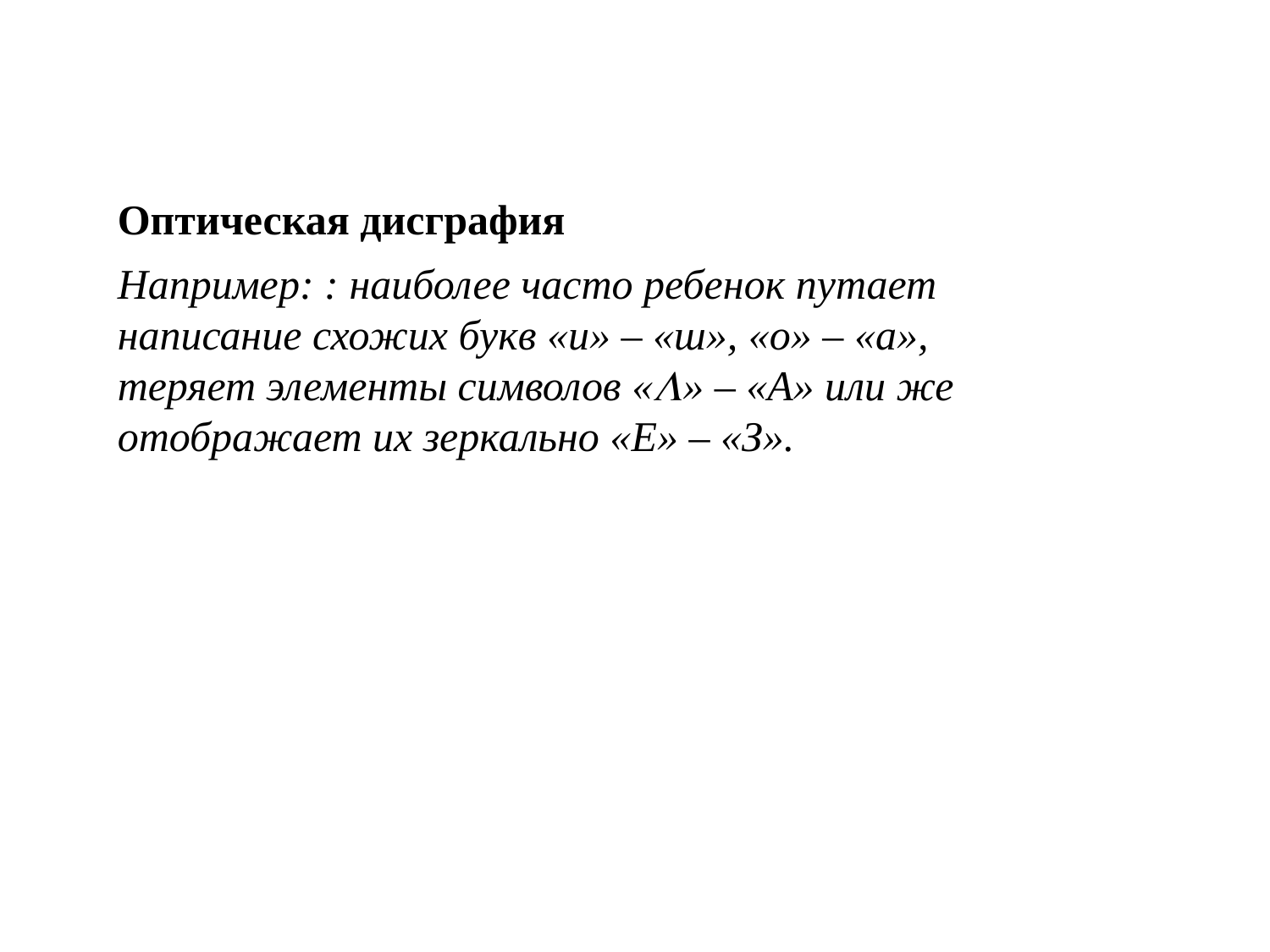

Оптическая дисграфия
Например: : наиболее часто ребенок путает написание схожих букв «и» – «ш», «о» – «а», теряет элементы символов «Λ» – «А» или же отображает их зеркально «Е» – «З».